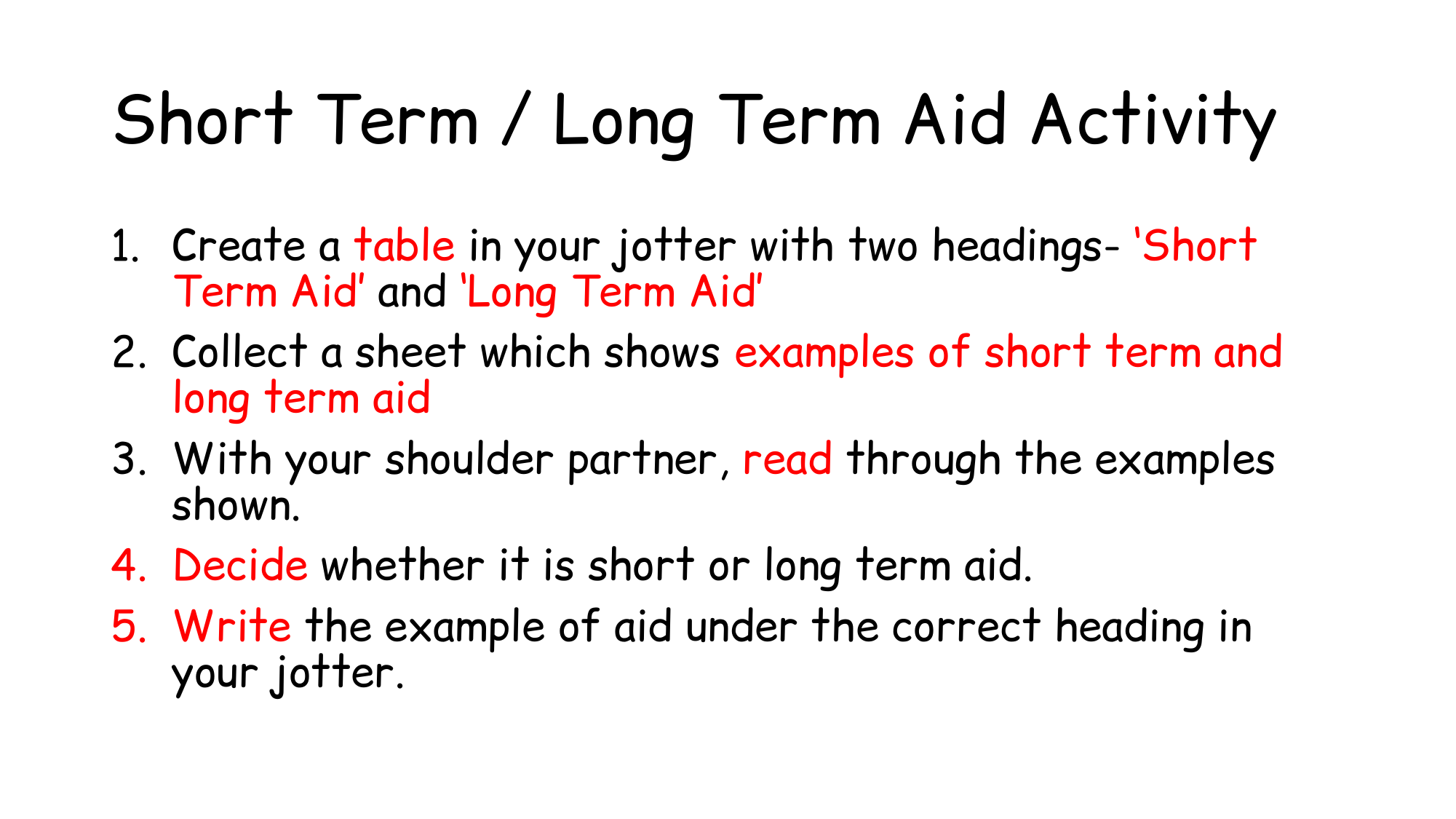

# Short Term / Long Term Aid Activity
Create a table in your jotter with two headings- ‘Short Term Aid’ and ‘Long Term Aid’
Collect a sheet which shows examples of short term and long term aid
With your shoulder partner, read through the examples shown.
Decide whether it is short or long term aid.
Write the example of aid under the correct heading in your jotter.